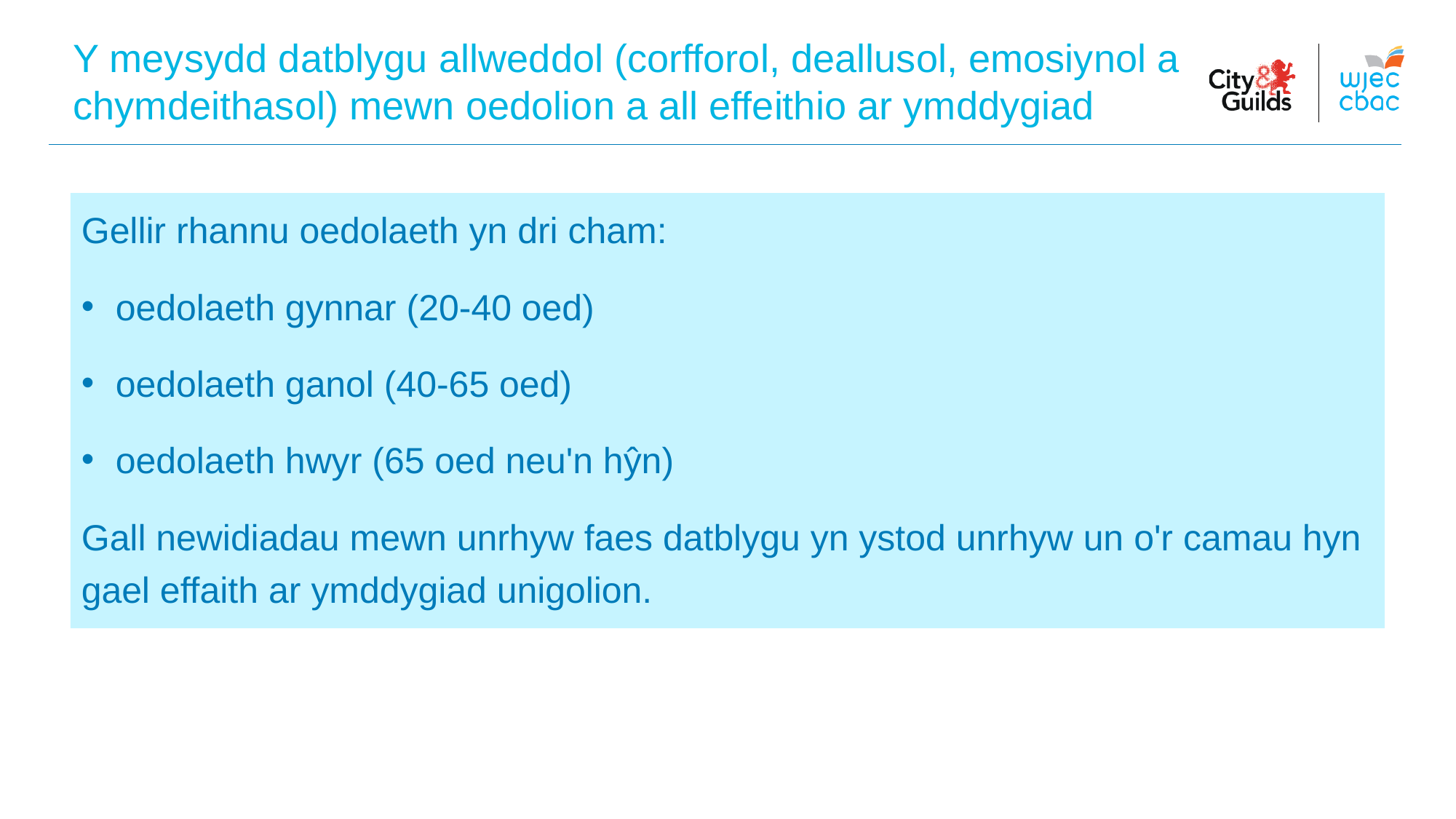

Y meysydd datblygu allweddol (corfforol, deallusol, emosiynol a chymdeithasol) mewn oedolion a all effeithio ar ymddygiad
Gellir rhannu oedolaeth yn dri cham:
oedolaeth gynnar (20-40 oed)
oedolaeth ganol (40-65 oed)
oedolaeth hwyr (65 oed neu'n hŷn)
Gall newidiadau mewn unrhyw faes datblygu yn ystod unrhyw un o'r camau hyn gael effaith ar ymddygiad unigolion.